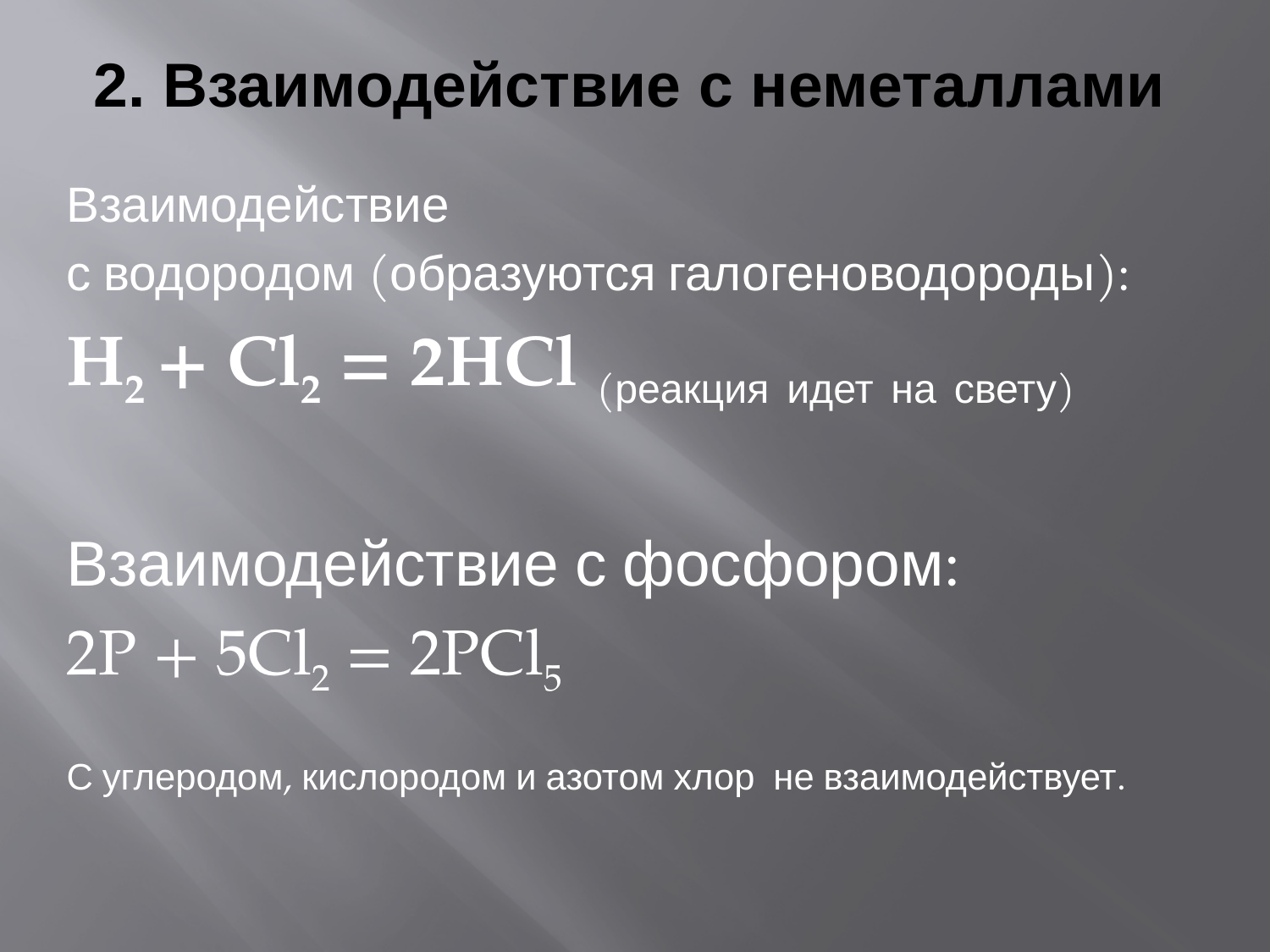

# 2. Взаимодействие с неметаллами
Взаимодействие
с водородом (образуются галогеноводороды):
H2 + Cl2 = 2HCl (реакция идет на свету)

Взаимодействие с фосфором:
2P + 5Cl2 = 2PCl5
С углеродом, кислородом и азотом хлор  не взаимодействует.